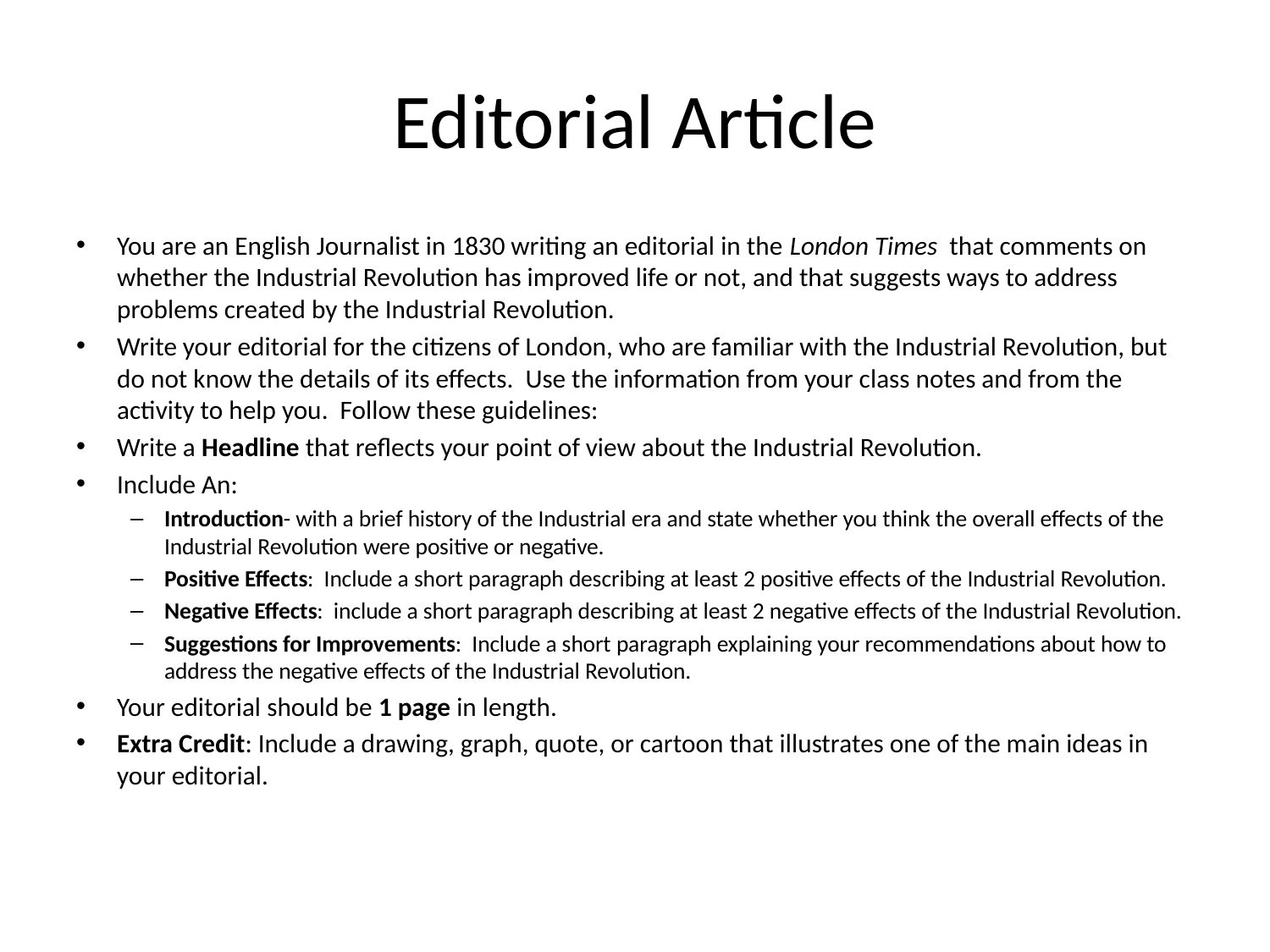

# Editorial Article
You are an English Journalist in 1830 writing an editorial in the London Times  that comments on whether the Industrial Revolution has improved life or not, and that suggests ways to address problems created by the Industrial Revolution.
Write your editorial for the citizens of London, who are familiar with the Industrial Revolution, but do not know the details of its effects.  Use the information from your class notes and from the activity to help you.  Follow these guidelines:
Write a Headline that reflects your point of view about the Industrial Revolution.
Include An:
Introduction- with a brief history of the Industrial era and state whether you think the overall effects of the Industrial Revolution were positive or negative.
Positive Effects:  Include a short paragraph describing at least 2 positive effects of the Industrial Revolution.
Negative Effects:  include a short paragraph describing at least 2 negative effects of the Industrial Revolution.
Suggestions for Improvements:  Include a short paragraph explaining your recommendations about how to address the negative effects of the Industrial Revolution.
Your editorial should be 1 page in length.
Extra Credit: Include a drawing, graph, quote, or cartoon that illustrates one of the main ideas in your editorial.